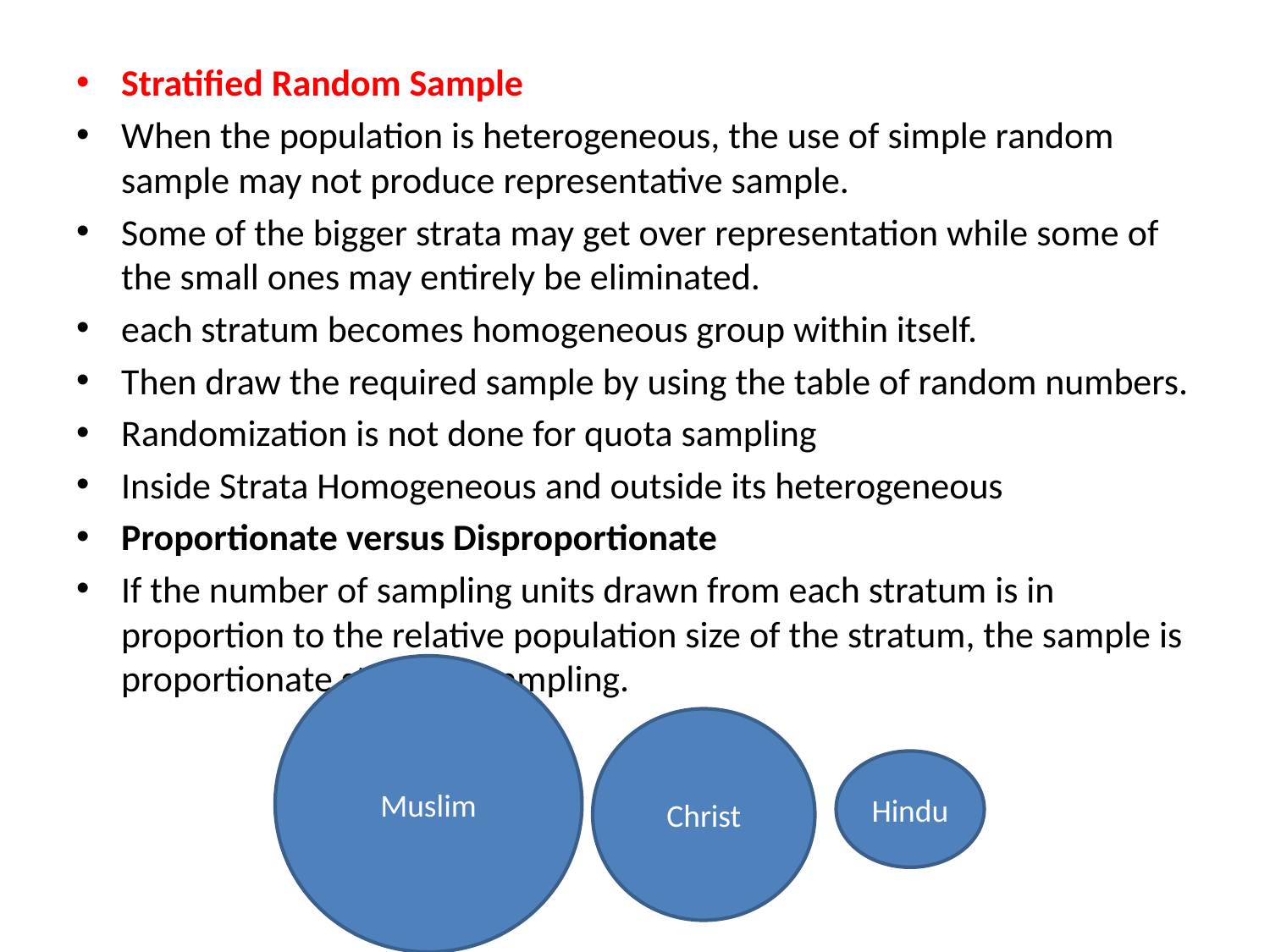

Stratified Random Sample
When the population is heterogeneous, the use of simple random sample may not produce representative sample.
Some of the bigger strata may get over representation while some of the small ones may entirely be eliminated.
each stratum becomes homogeneous group within itself.
Then draw the required sample by using the table of random numbers.
Randomization is not done for quota sampling
Inside Strata Homogeneous and outside its heterogeneous
Proportionate versus Disproportionate
If the number of sampling units drawn from each stratum is in proportion to the relative population size of the stratum, the sample is proportionate stratified sampling.

Muslim
Christ
Hindu